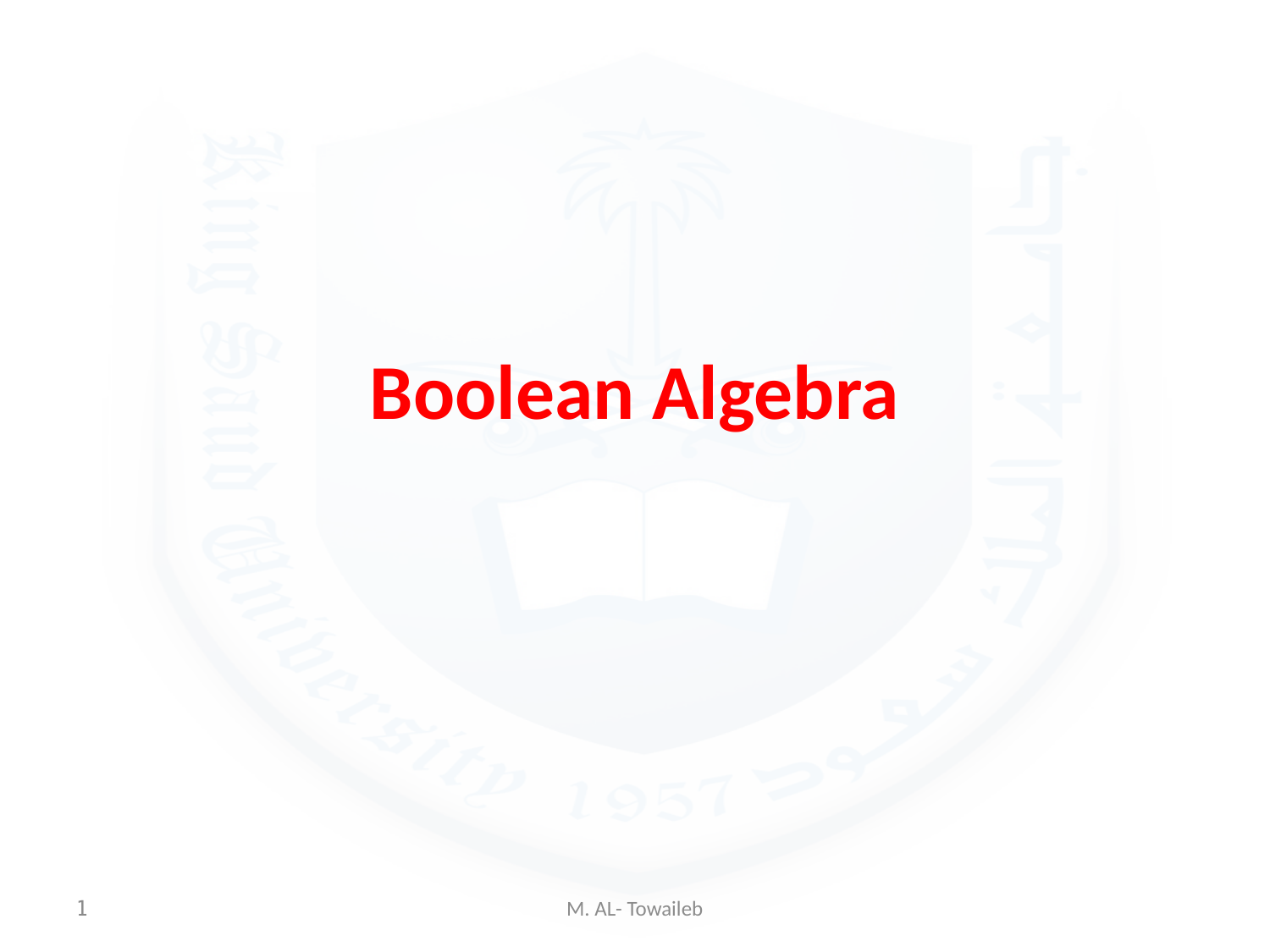

# Boolean Algebra
1
M. AL- Towaileb